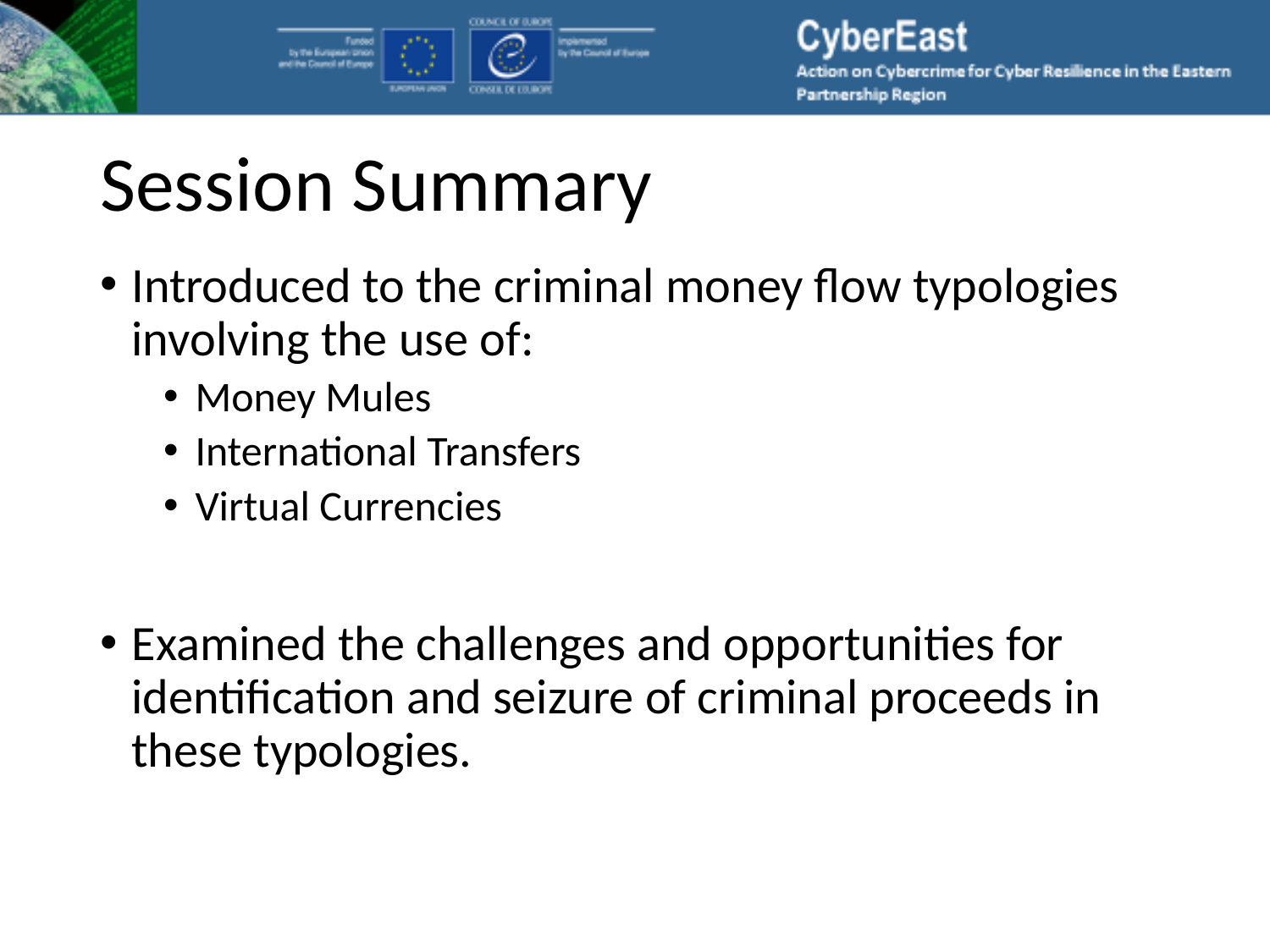

# Session Summary
Introduced to the criminal money flow typologies involving the use of:
Money Mules
International Transfers
Virtual Currencies

Examined the challenges and opportunities for identification and seizure of criminal proceeds in these typologies.